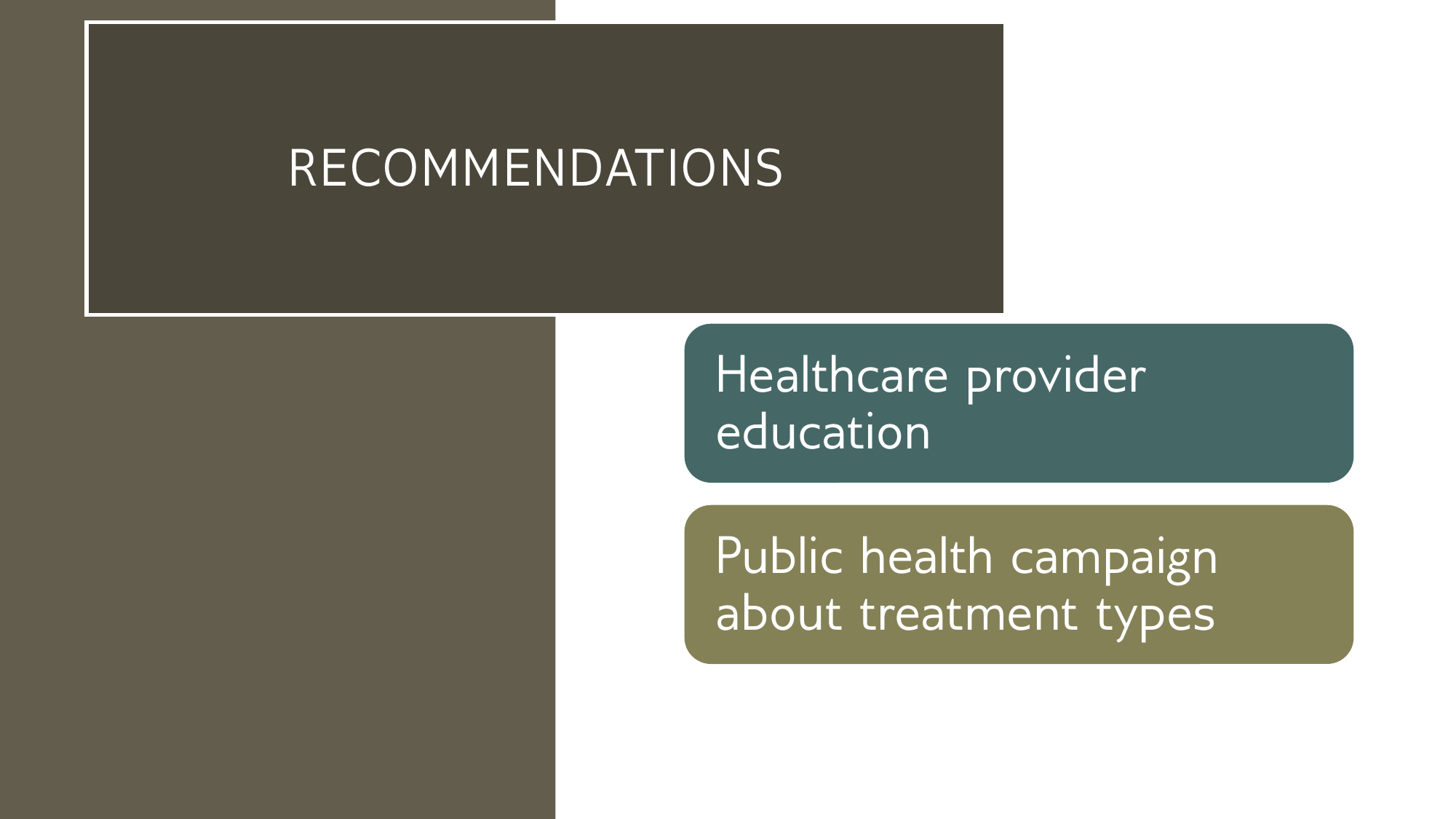

# Recommendations
Healthcare provider education
Public health campaign about treatment types